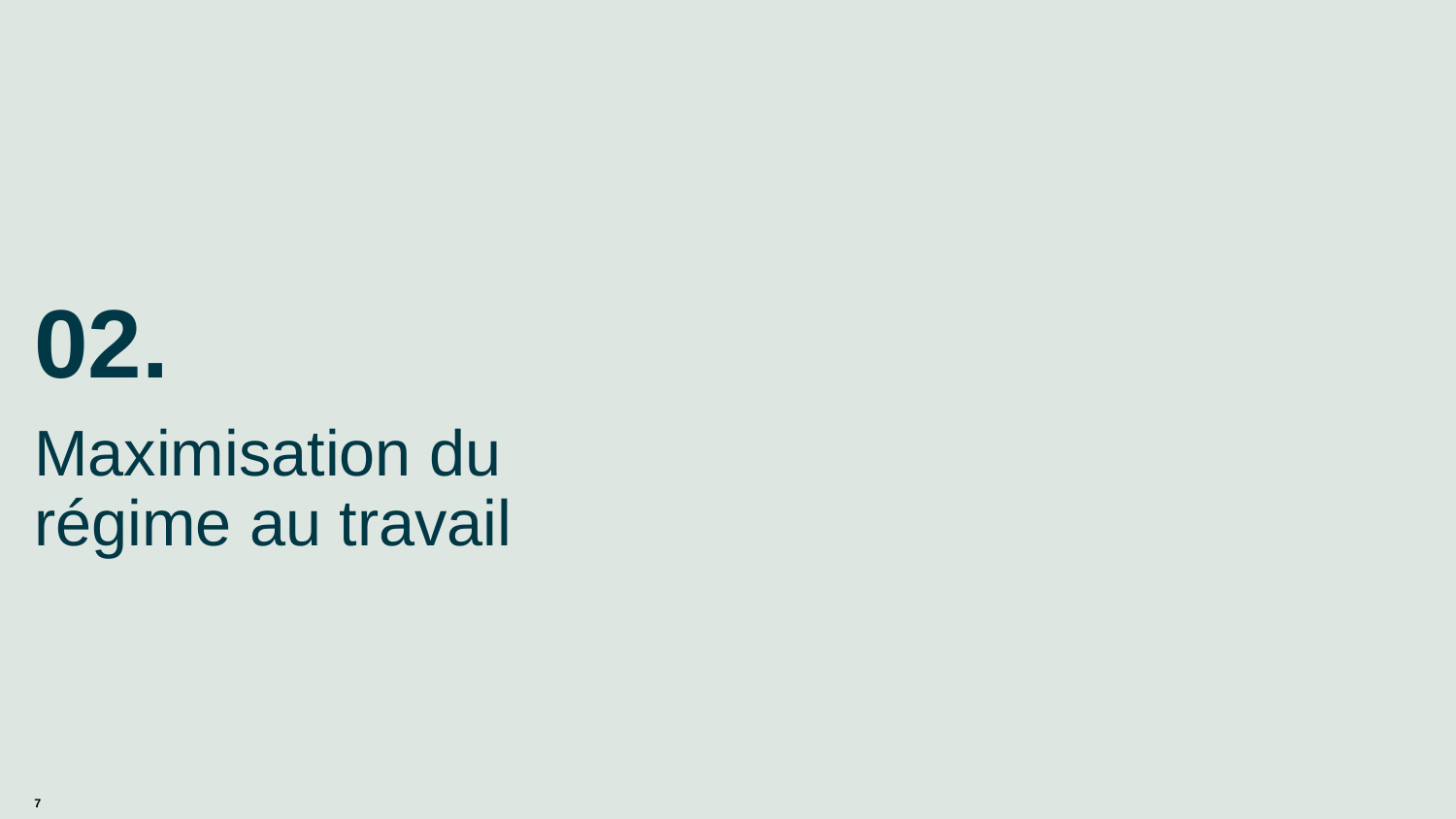

# 02.
Maximisation du régime au travail
7